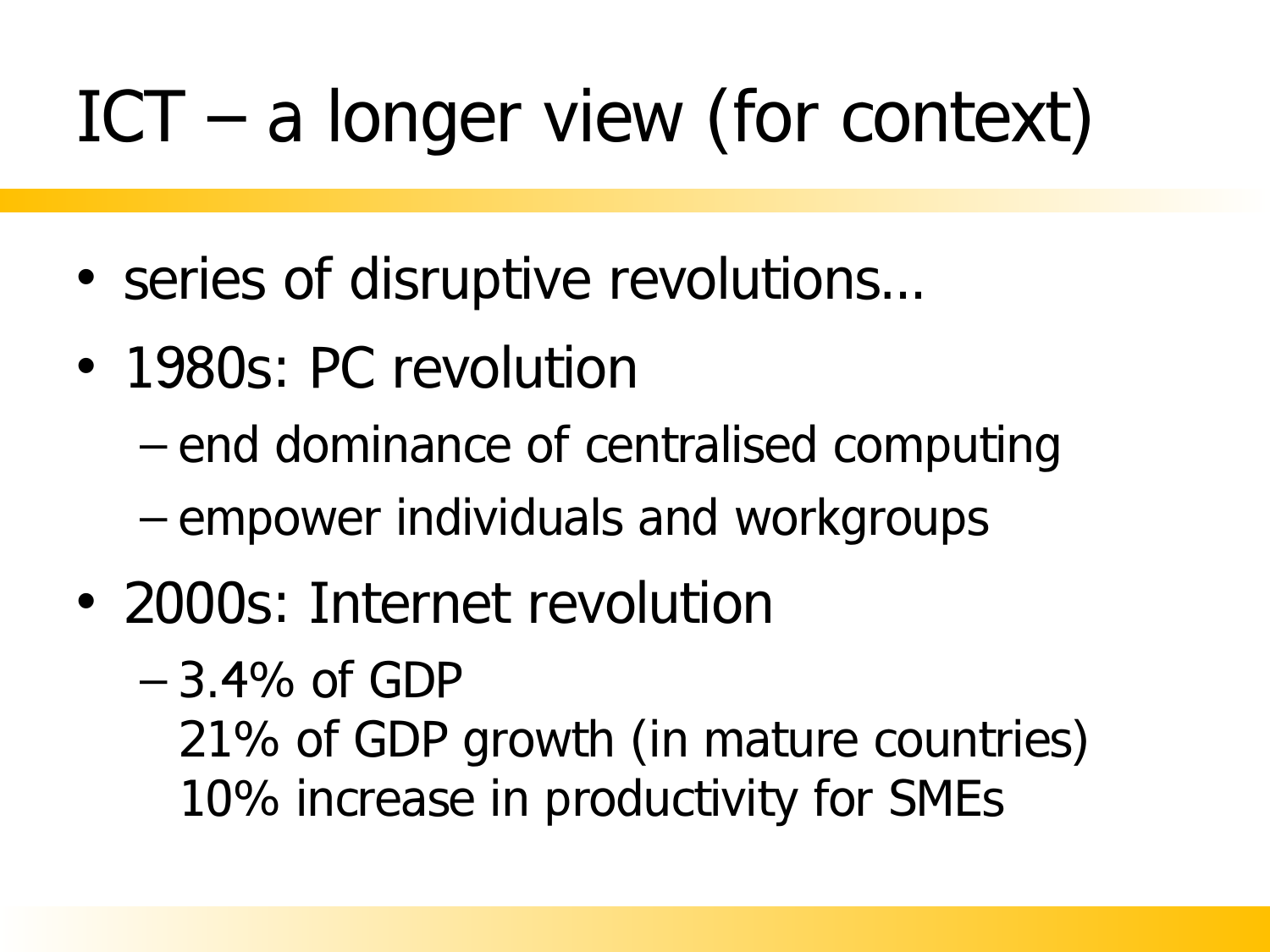

# ICT – a longer view (for context)
series of disruptive revolutions…
1980s: PC revolution
end dominance of centralised computing
empower individuals and workgroups
2000s: Internet revolution
3.4% of GDP
21% of GDP growth (in mature countries)
10% increase in productivity for SMEs